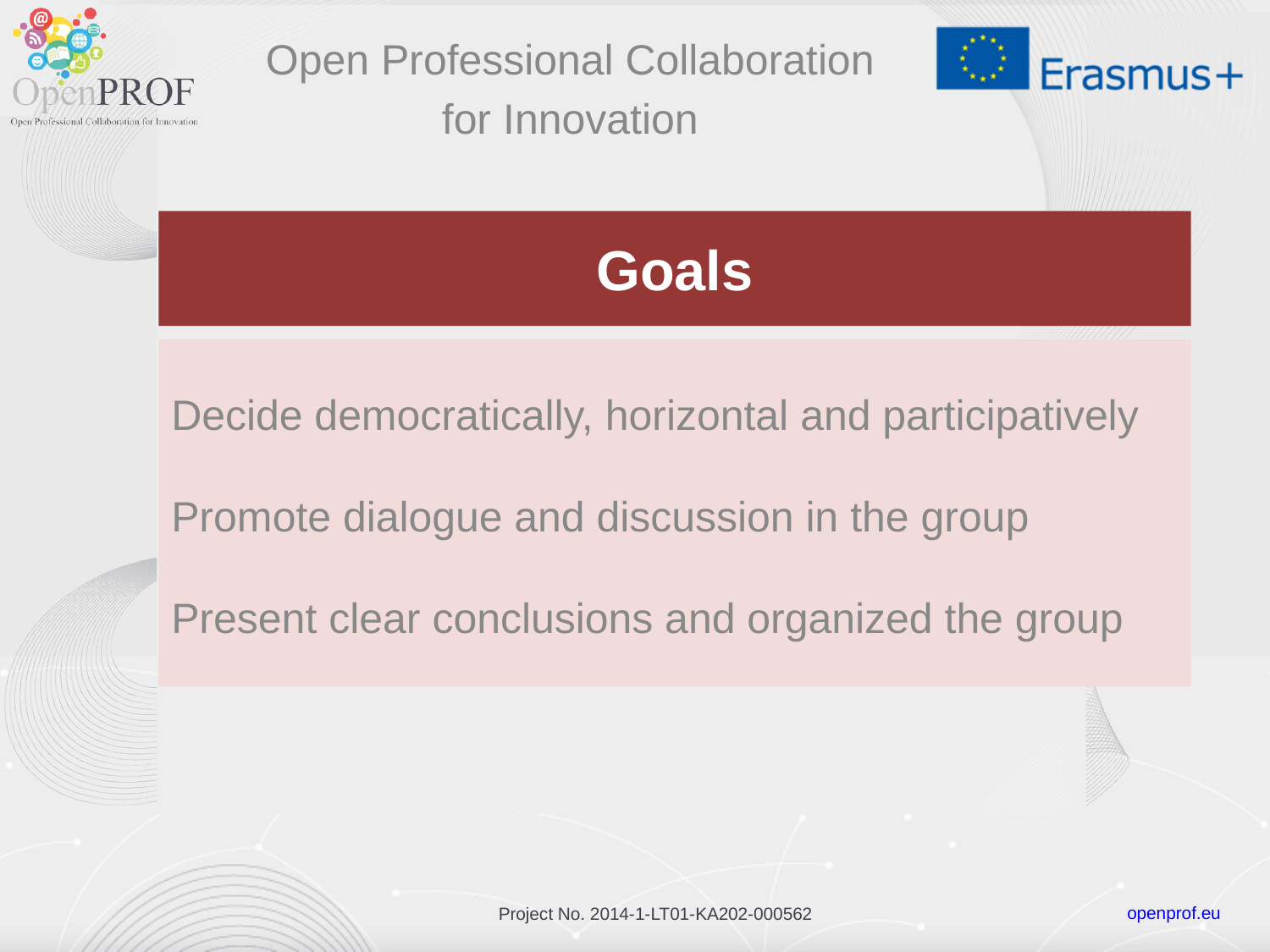

Open Professional Collaboration
for Innovation
# Goals

Decide democratically, horizontal and participatively
Promote dialogue and discussion in the group
Present clear conclusions and organized the group